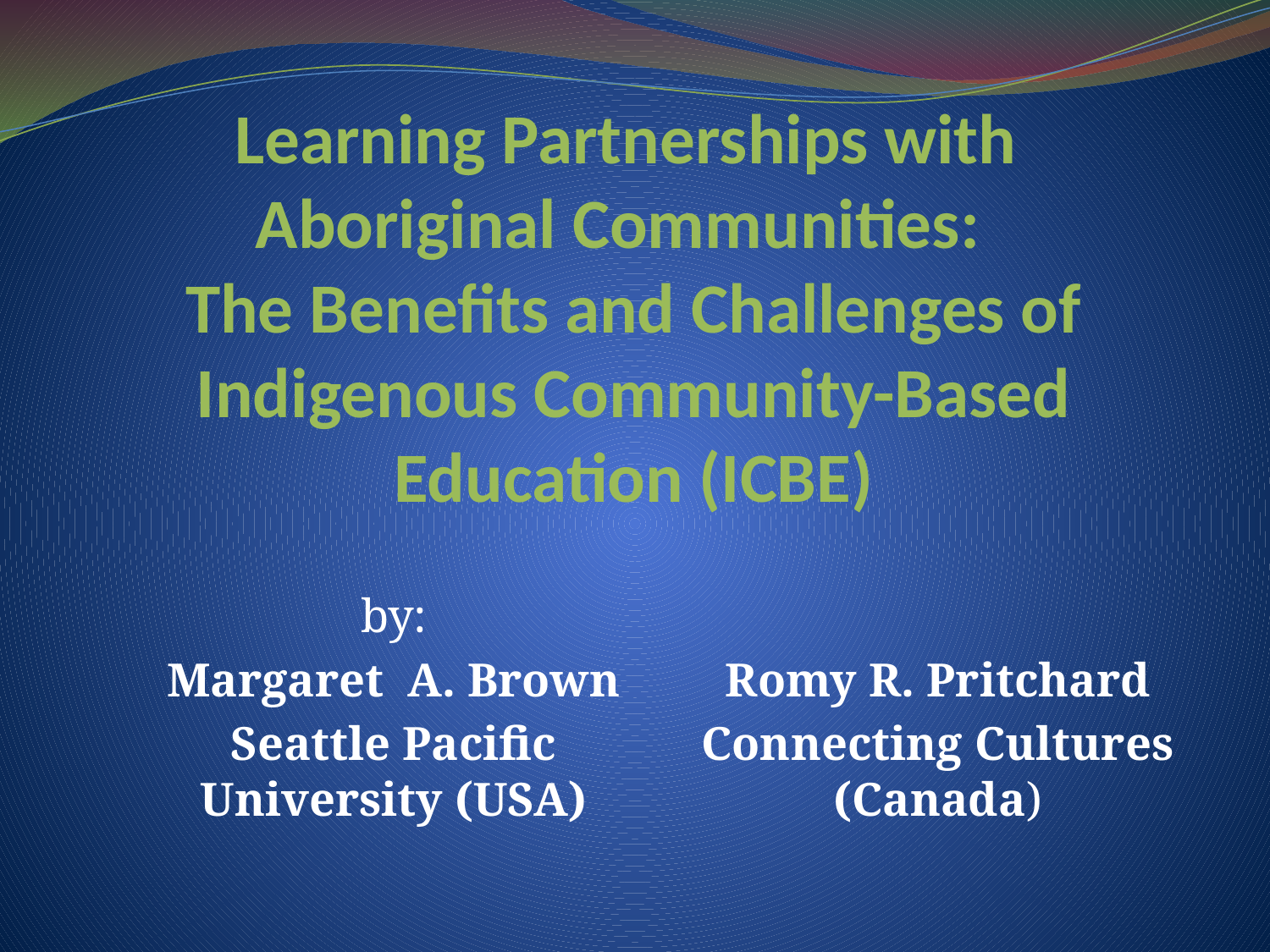

# Learning Partnerships with Aboriginal Communities: The Benefits and Challenges of Indigenous Community-Based Education (ICBE)

by:
Margaret  A. Brown
Seattle Pacific University (USA)

Romy R. Pritchard
Connecting Cultures (Canada)